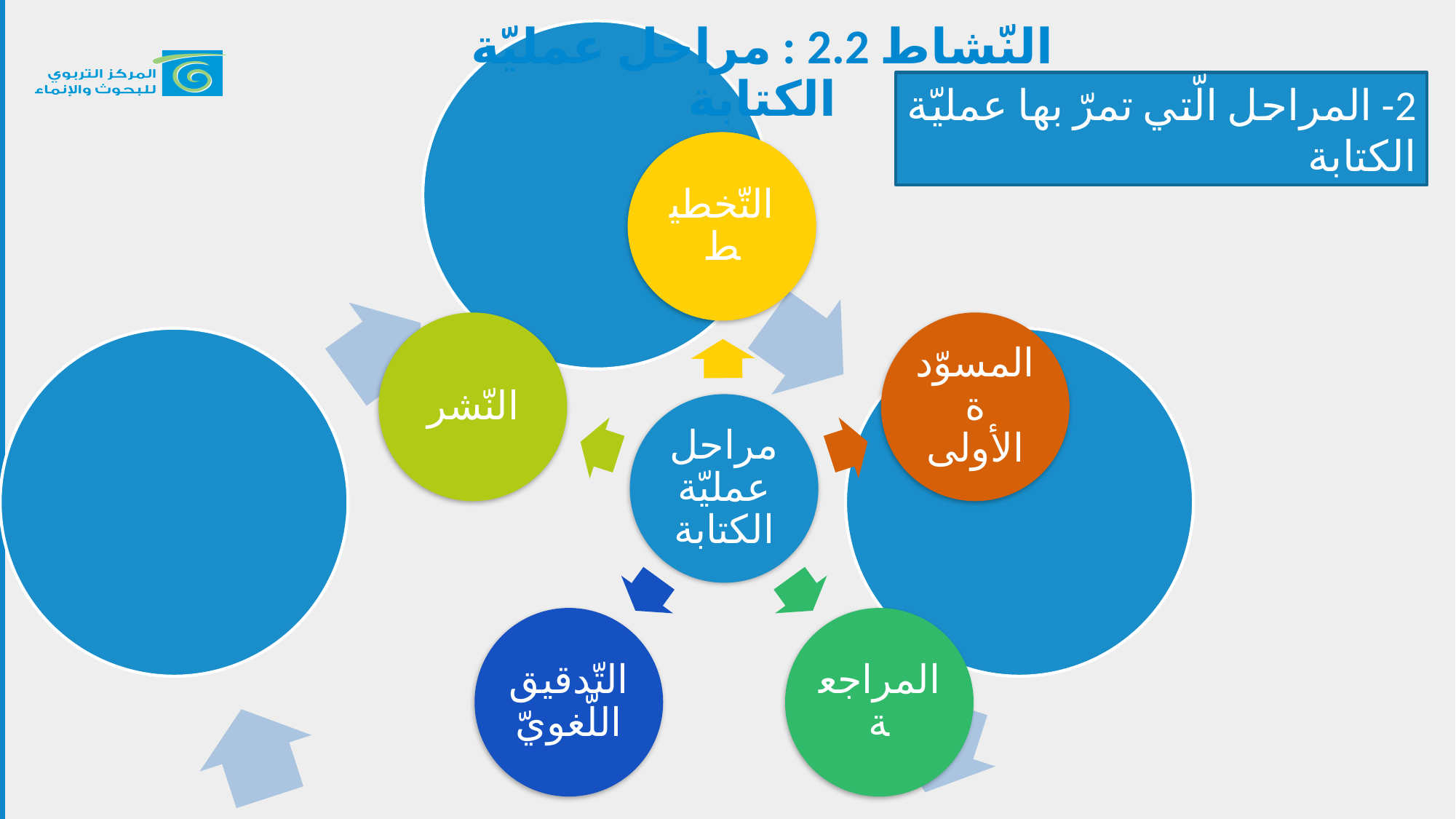

#

النّشاط 2.2 : مراحل عمليّة الكتابة
2- المراحل الّتي تمرّ بها عمليّة الكتابة
مراحل عمليّة الكتابة

التّخطيط

المسوّدة الأولى

المراجعة

التّدقيق اللّغويّ

النّشر